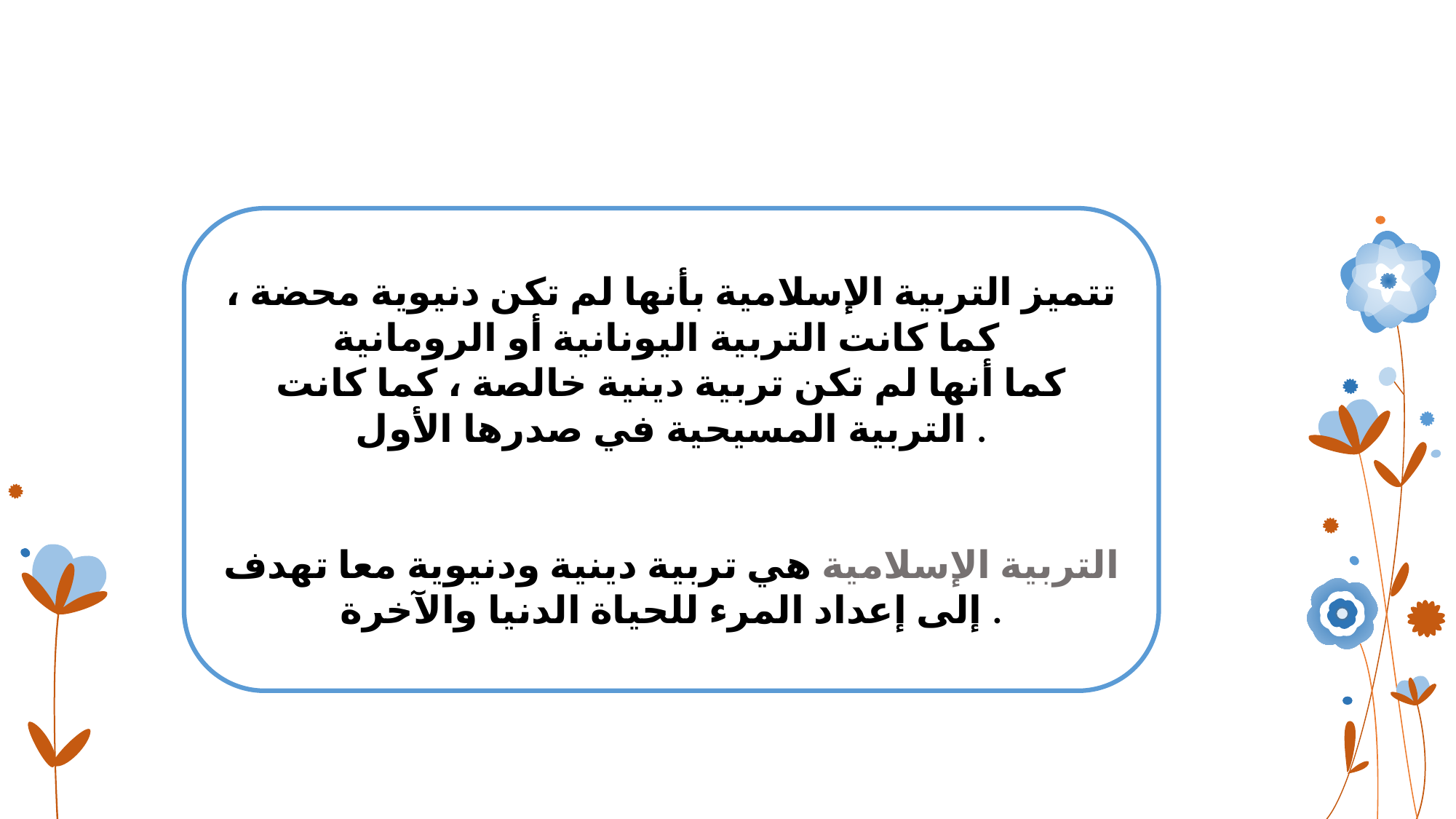

تتميز التربية الإسلامية بأنها لم تكن دنيوية محضة ، كما كانت التربية اليونانية أو الرومانية
كما أنها لم تكن تربية دينية خالصة ، كما كانت التربية المسيحية في صدرها الأول .

التربية الإسلامية هي تربية دينية ودنيوية معا تهدف إلى إعداد المرء للحياة الدنيا والآخرة .